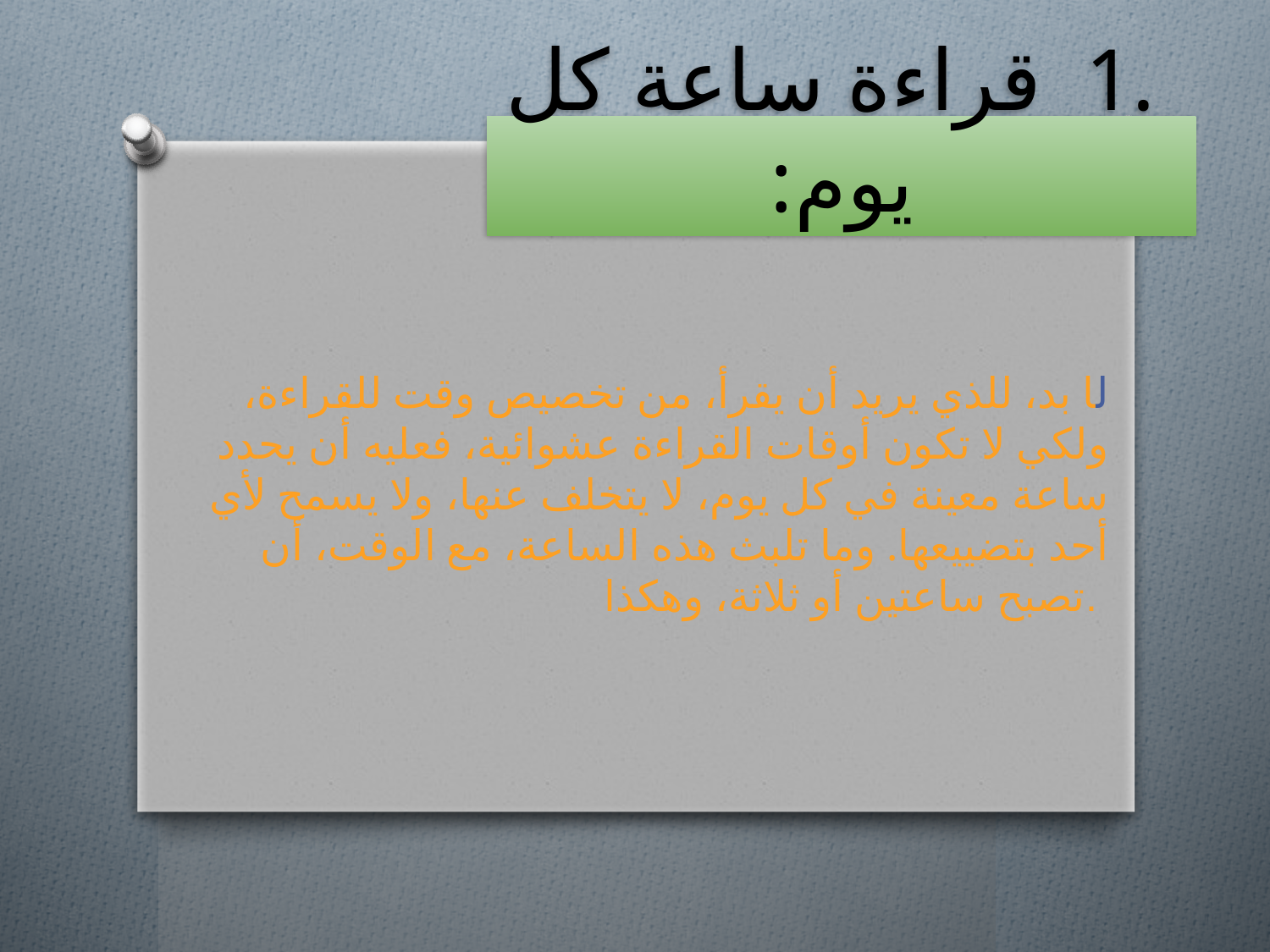

# .1  قراءة ساعة كل يوم:
لا بد، للذي يريد أن يقرأ، من تخصيص وقت للقراءة، ولكي لا تكون أوقات القراءة عشوائية، فعليه أن يحدد ساعة معينة في كل يوم، لا يتخلف عنها، ولا يسمح لأي أحد بتضييعها. وما تلبث هذه الساعة، مع الوقت، أن تصبح ساعتين أو ثلاثة، وهكذا.